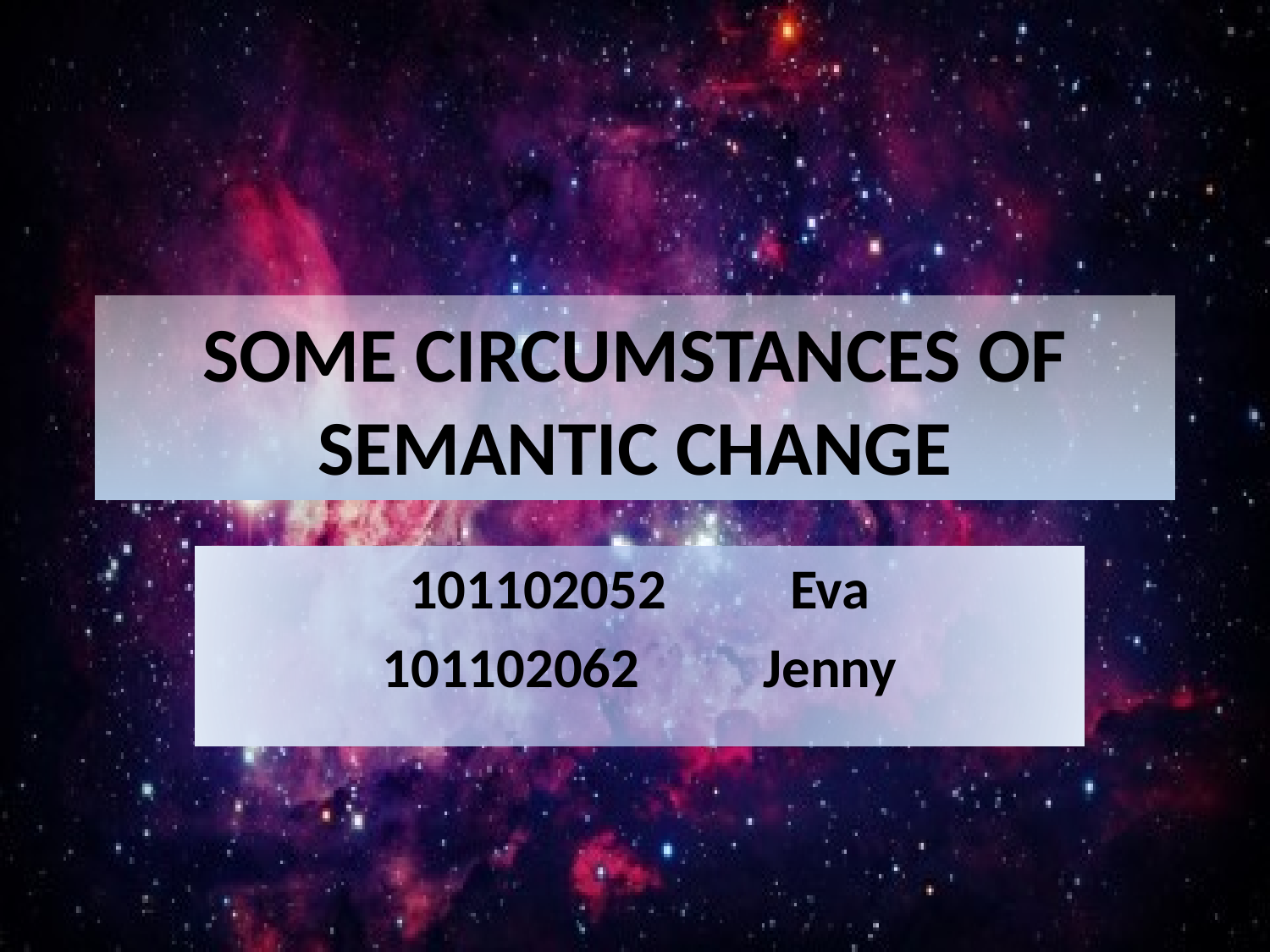

# SOME CIRCUMSTANCES OF SEMANTIC CHANGE
101102052	Eva
101102062	Jenny